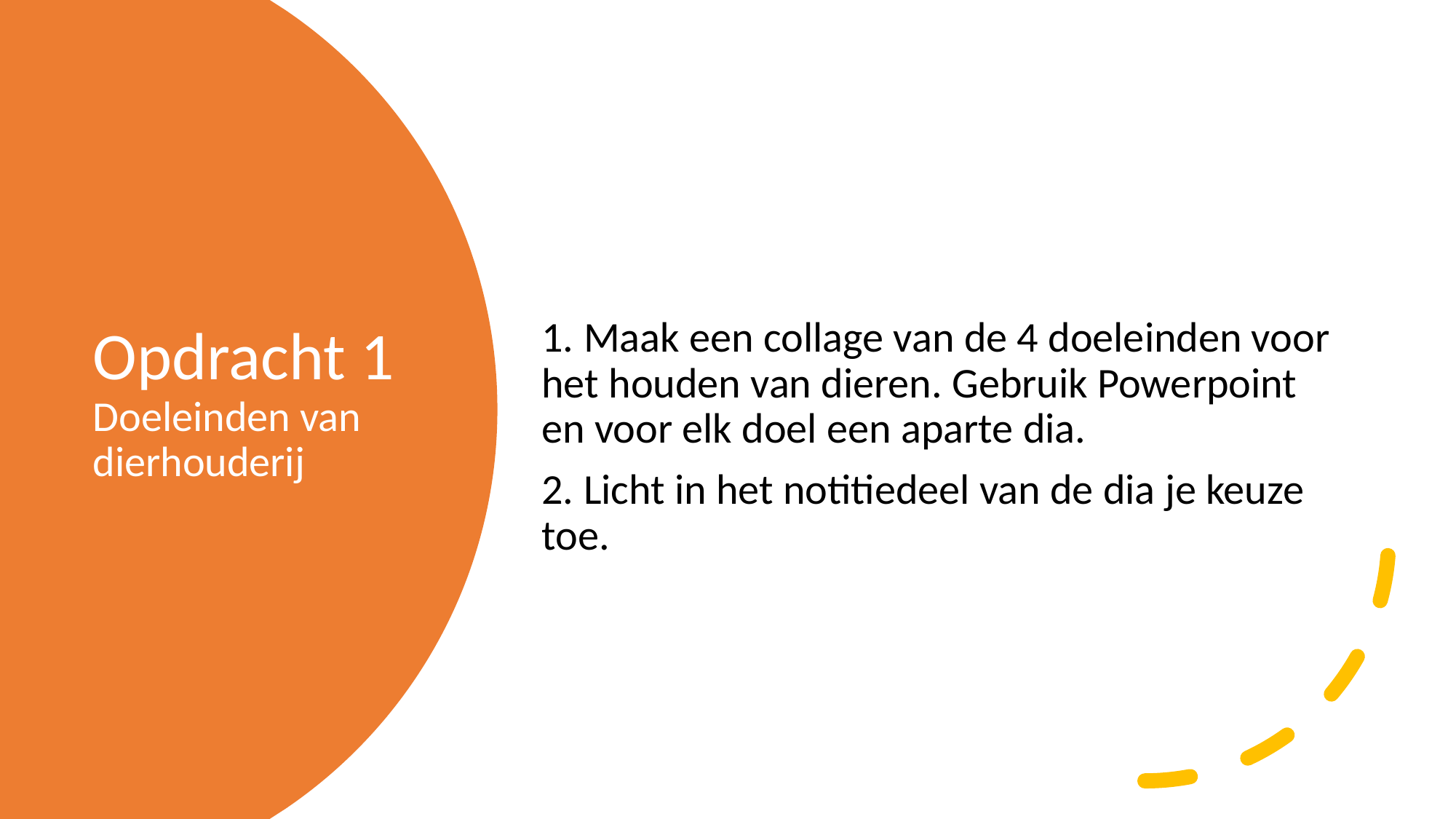

1. Maak een collage van de 4 doeleinden voor het houden van dieren. Gebruik Powerpoint en voor elk doel een aparte dia.
2. Licht in het notitiedeel van de dia je keuze  toe.
# Opdracht 1 Doeleinden van dierhouderij